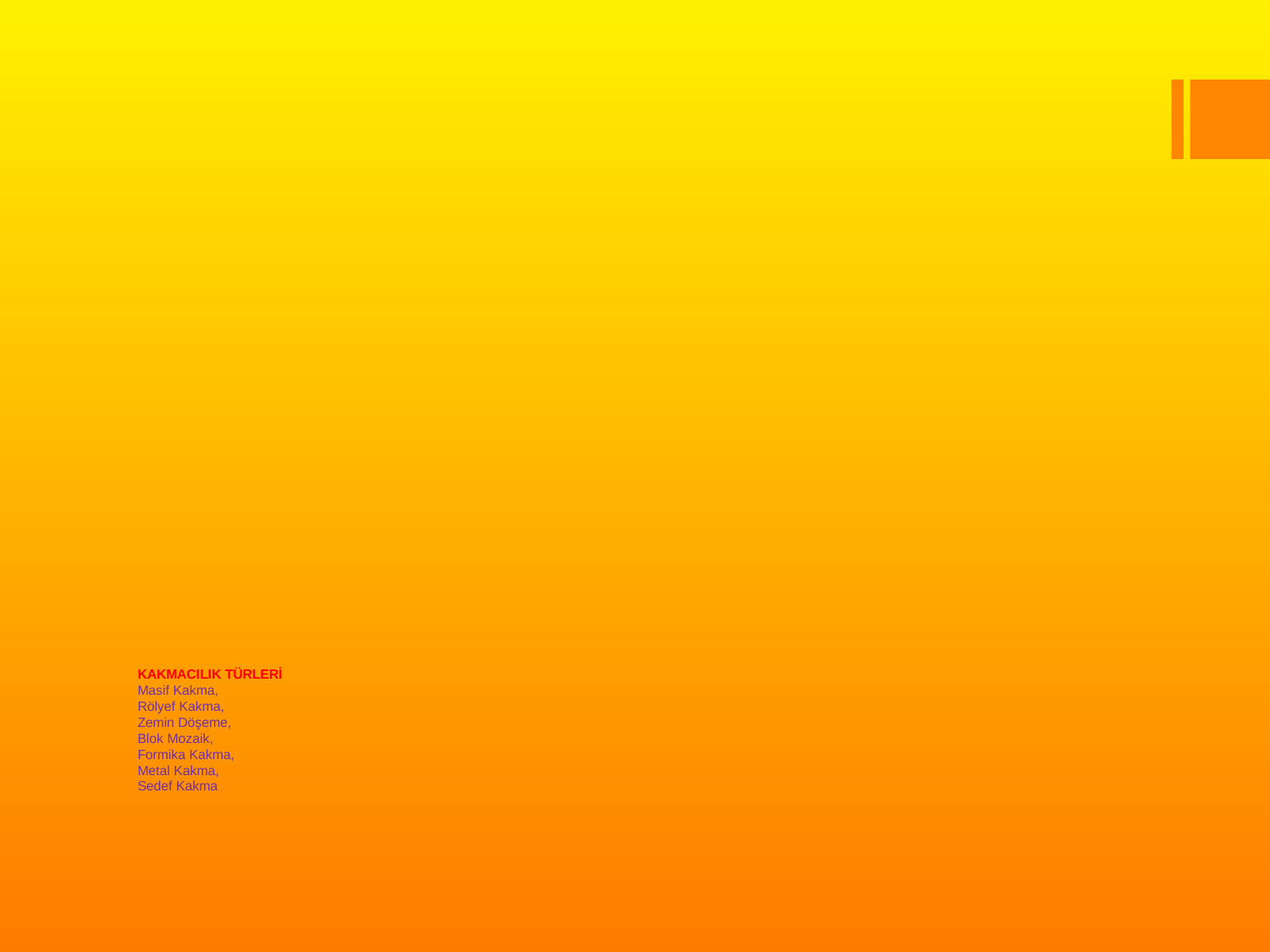

# KAKMACILIK TÜRLERİ Masif Kakma, Rölyef Kakma, Zemin Döşeme, Blok Mozaik, Formika Kakma, Metal Kakma, Sedef Kakma